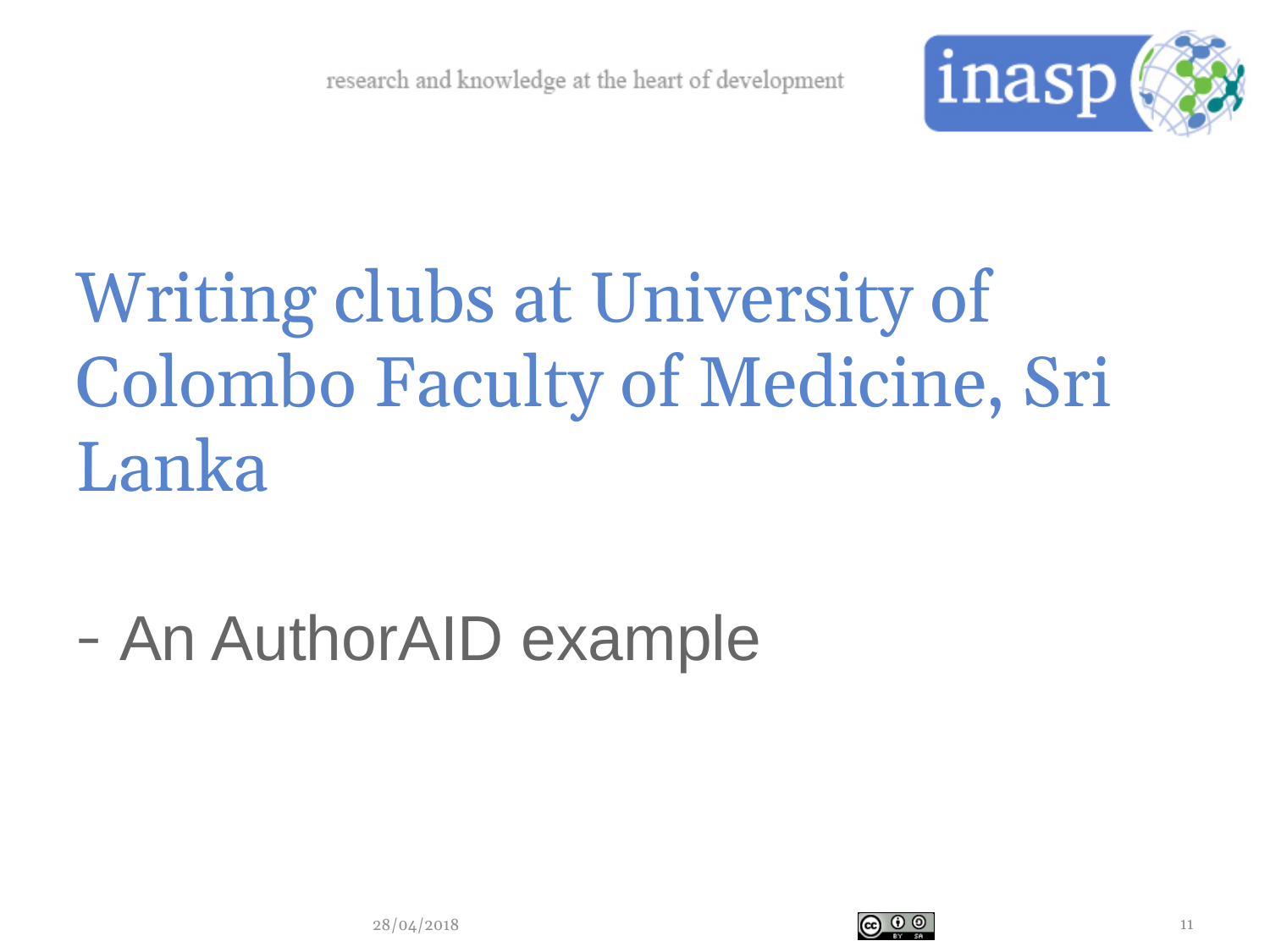

# Writing clubs at University of Colombo Faculty of Medicine, Sri Lanka - An AuthorAID example
28/04/2018

11